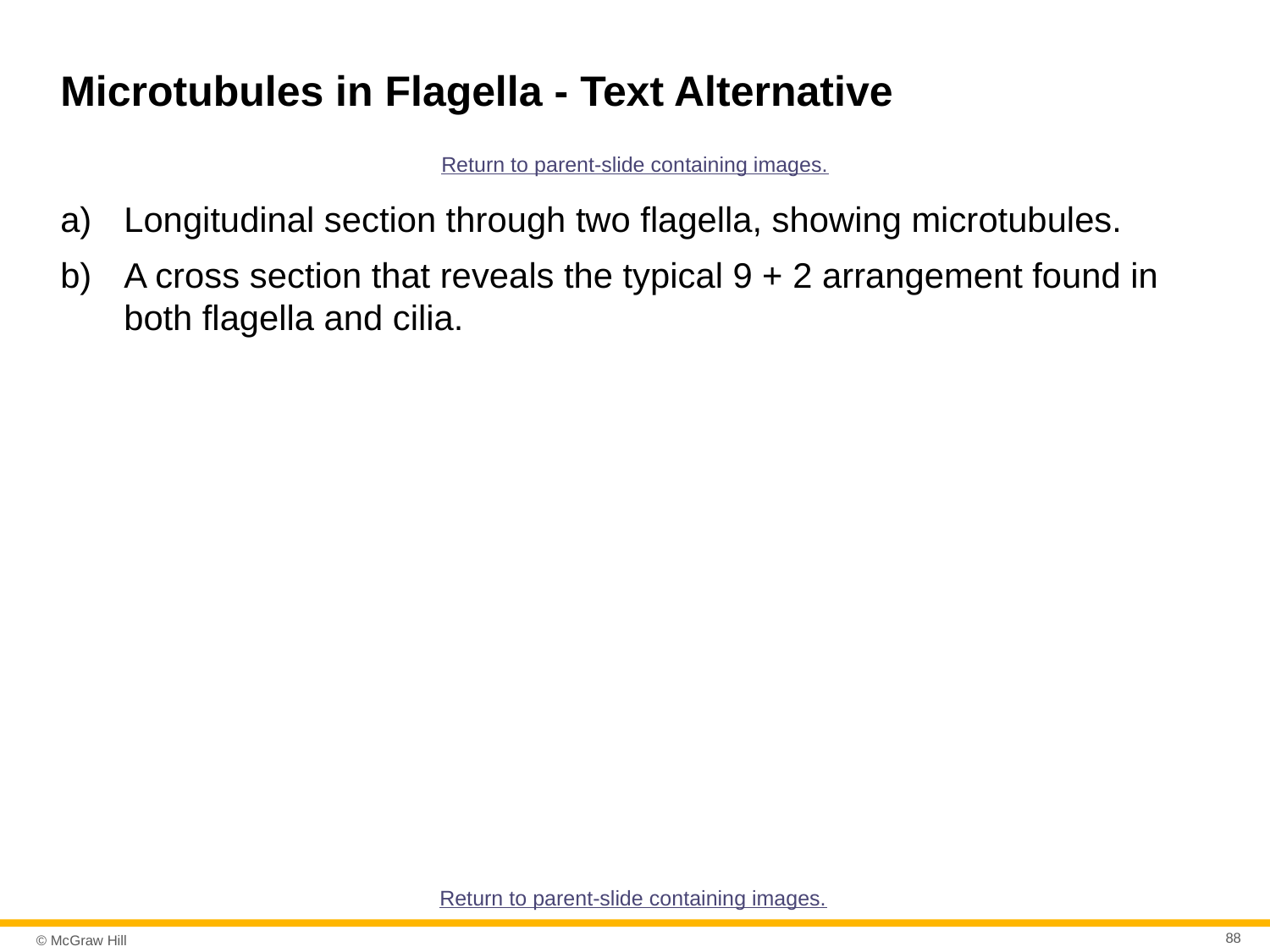

# Microtubules in Flagella - Text Alternative
Return to parent-slide containing images.
Longitudinal section through two flagella, showing microtubules.
A cross section that reveals the typical 9 + 2 arrangement found in both flagella and cilia.
Return to parent-slide containing images.